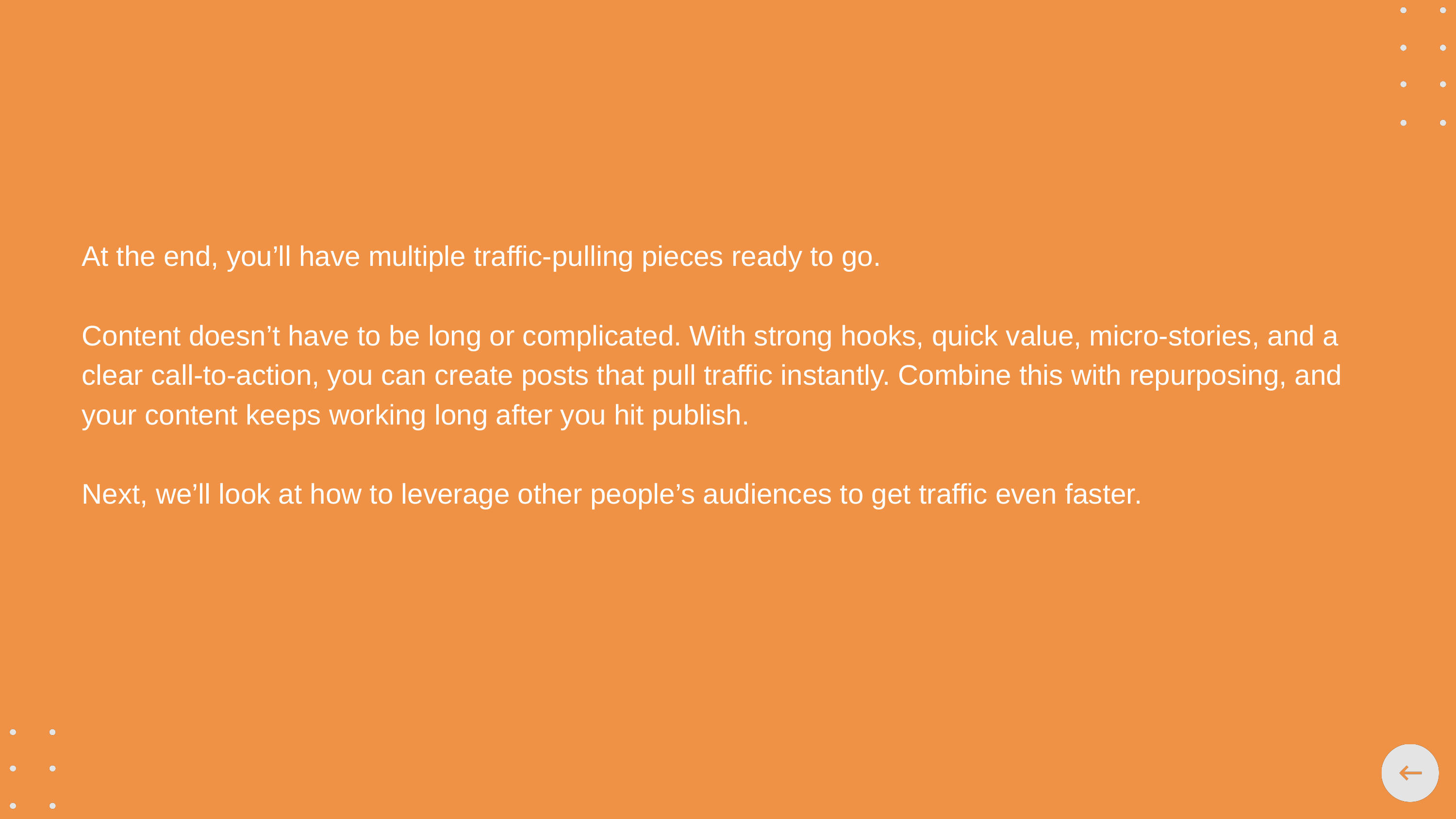

At the end, you’ll have multiple traffic-pulling pieces ready to go.

Content doesn’t have to be long or complicated. With strong hooks, quick value, micro-stories, and a clear call-to-action, you can create posts that pull traffic instantly. Combine this with repurposing, and your content keeps working long after you hit publish.

Next, we’ll look at how to leverage other people’s audiences to get traffic even faster.